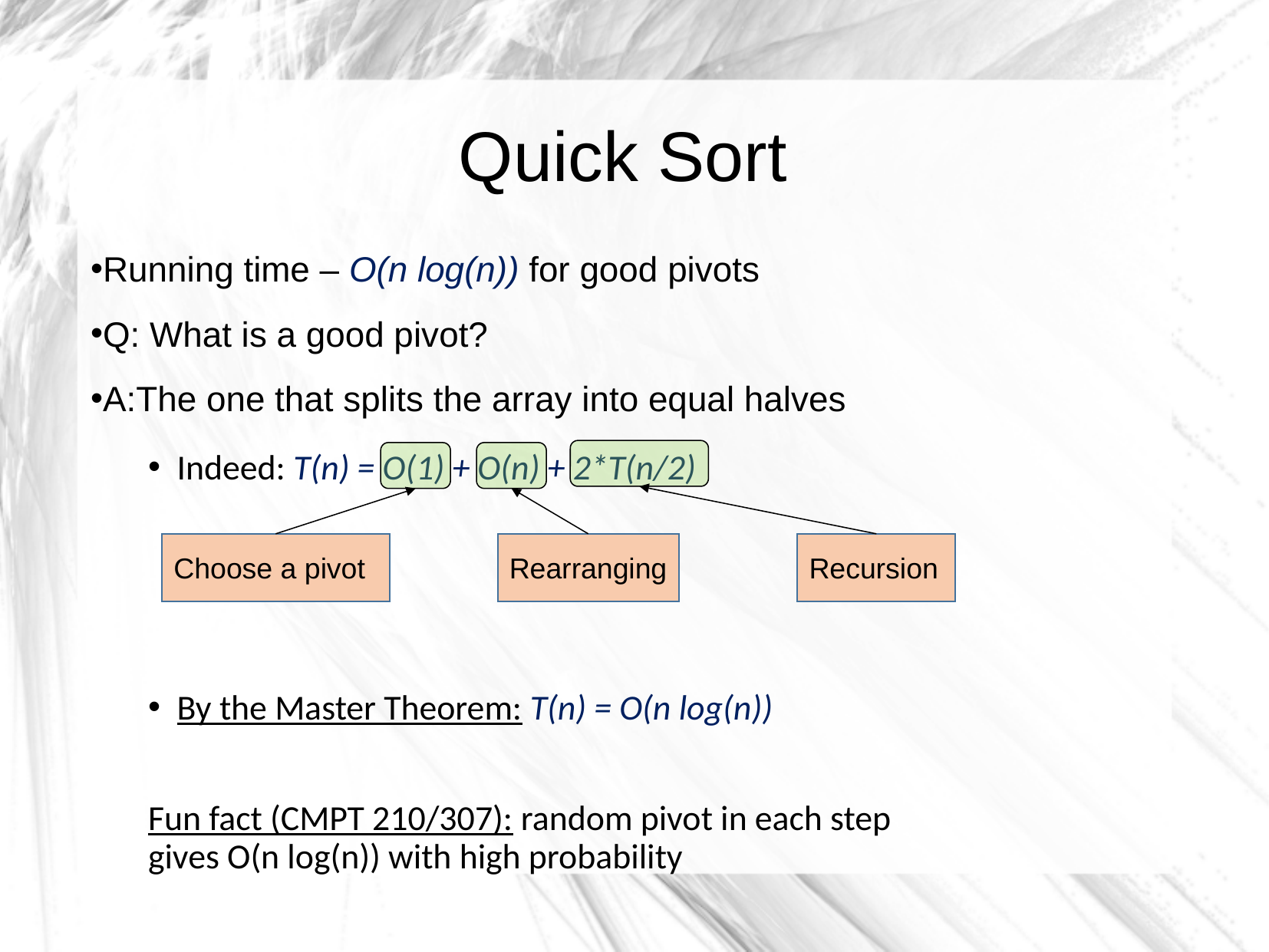

# Quick Sort
Running time – O(n log(n)) for good pivots
Q: What is a good pivot?
A:The one that splits the array into equal halves
Indeed: T(n) = O(1) + O(n) + 2*T(n/2)

By the Master Theorem: T(n) = O(n log(n))

Fun fact (CMPT 210/307): random pivot in each step
gives O(n log(n)) with high probability

Choose a pivot
Rearranging
Recursion